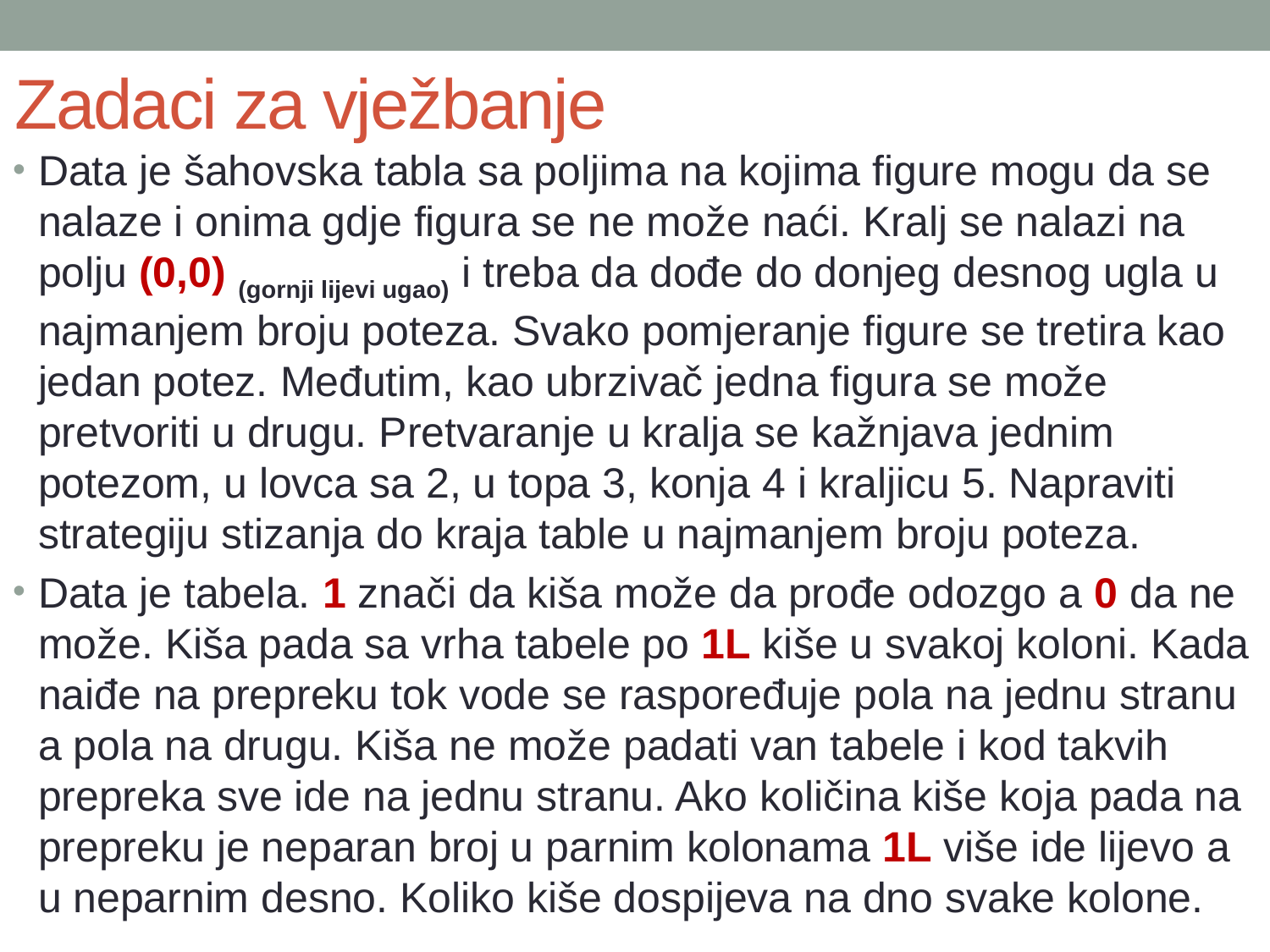

# Zadaci za vježbanje
Data je šahovska tabla sa poljima na kojima figure mogu da se nalaze i onima gdje figura se ne može naći. Kralj se nalazi na polju (0,0) (gornji lijevi ugao) i treba da dođe do donjeg desnog ugla u najmanjem broju poteza. Svako pomjeranje figure se tretira kao jedan potez. Međutim, kao ubrzivač jedna figura se može pretvoriti u drugu. Pretvaranje u kralja se kažnjava jednim potezom, u lovca sa 2, u topa 3, konja 4 i kraljicu 5. Napraviti strategiju stizanja do kraja table u najmanjem broju poteza.
Data je tabela. 1 znači da kiša može da prođe odozgo a 0 da ne može. Kiša pada sa vrha tabele po 1L kiše u svakoj koloni. Kada naiđe na prepreku tok vode se raspoređuje pola na jednu stranu a pola na drugu. Kiša ne može padati van tabele i kod takvih prepreka sve ide na jednu stranu. Ako količina kiše koja pada na prepreku je neparan broj u parnim kolonama 1L više ide lijevo a u neparnim desno. Koliko kiše dospijeva na dno svake kolone.